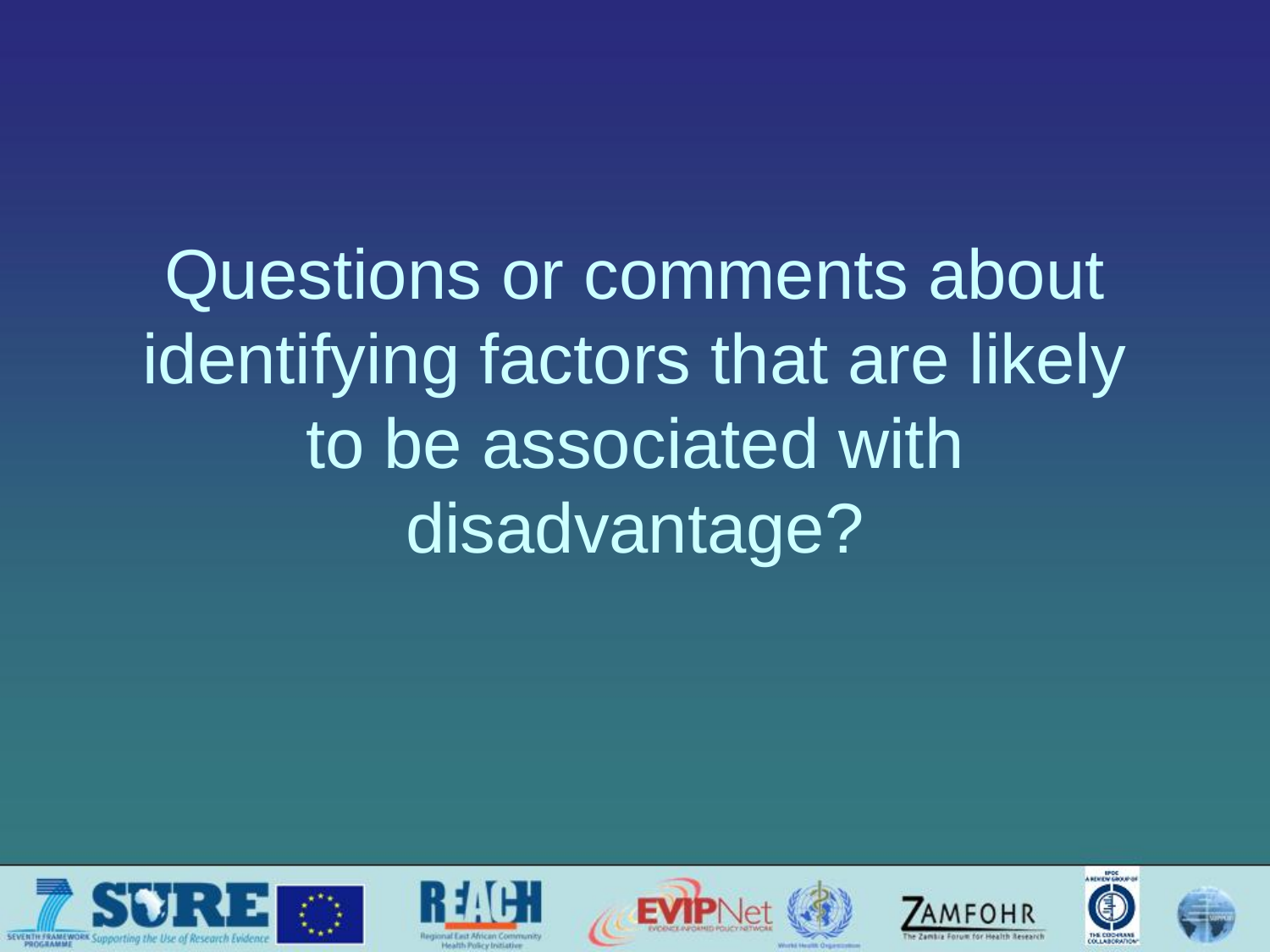

# Questions or comments about identifying factors that are likely to be associated with disadvantage?